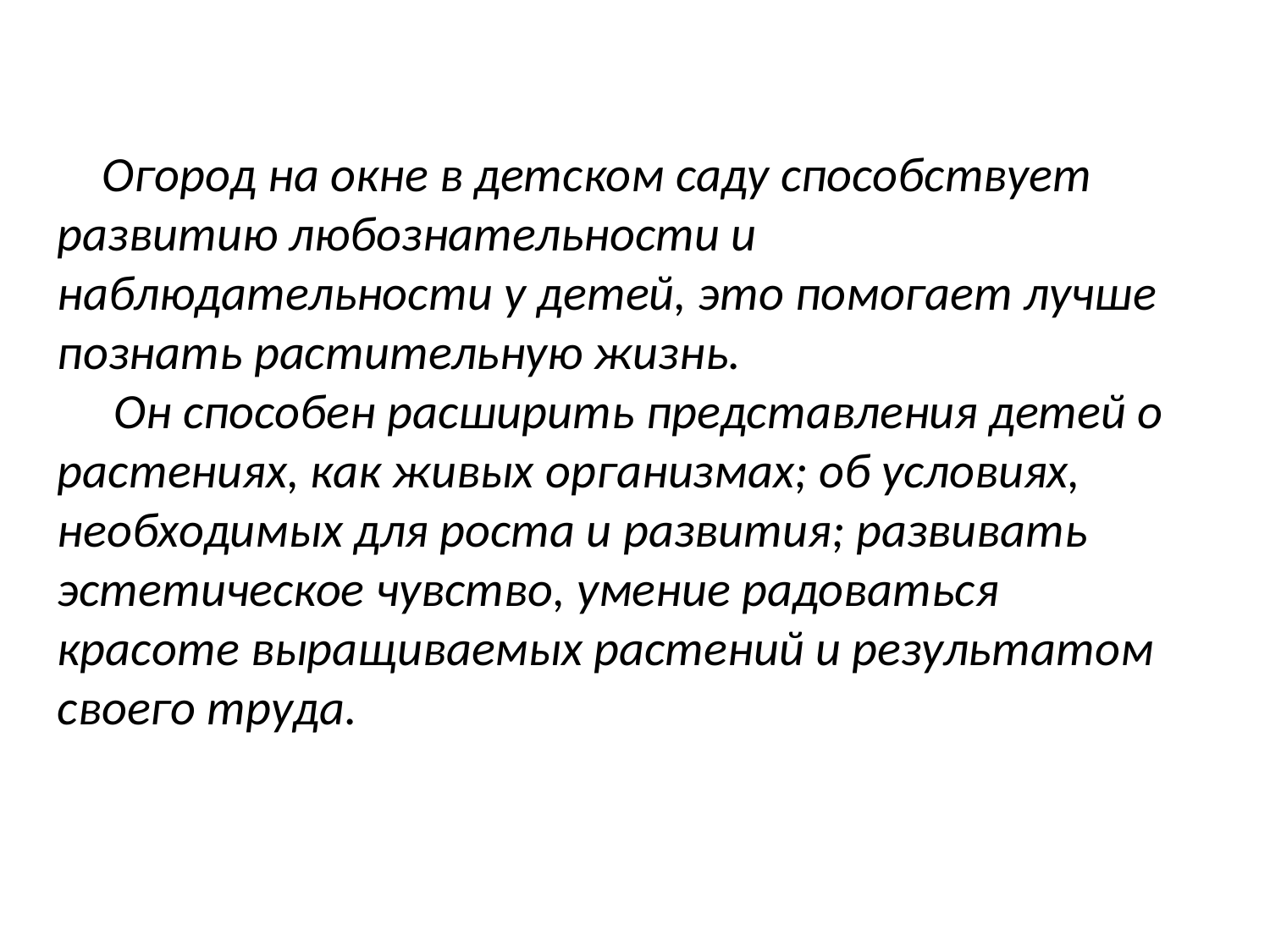

Огород на окне в детском саду способствует развитию любознательности и наблюдательности у детей, это помогает лучше познать растительную жизнь.
     Он способен расширить представления детей о растениях, как живых организмах; об условиях, необходимых для роста и развития; развивать
эстетическое чувство, умение радоваться красоте выращиваемых растений и результатом своего труда.